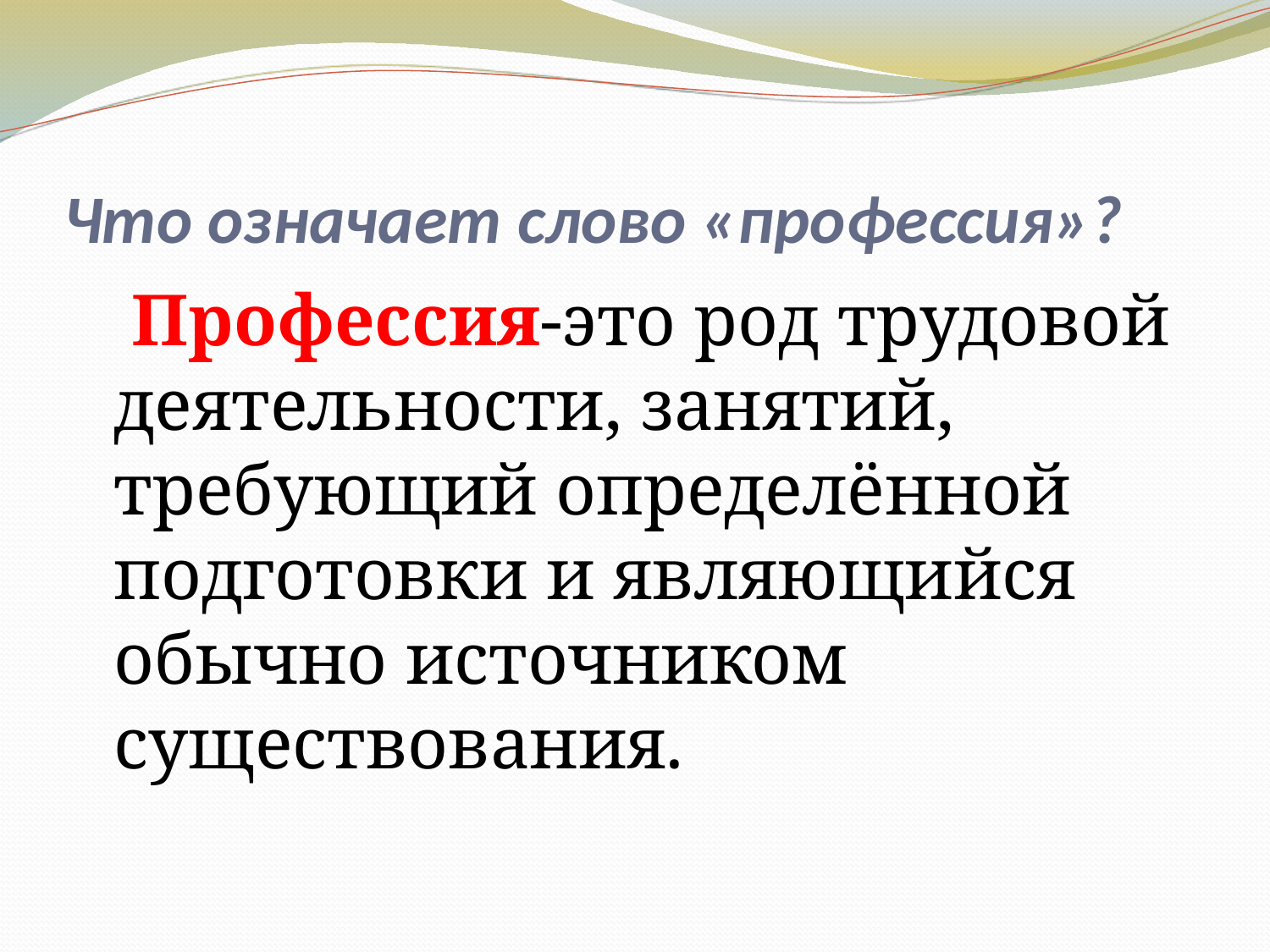

# Что означает слово «профессия»?
   Профессия-это род трудовой деятельности, занятий, требующий определённой подготовки и являющийся обычно источником существования.